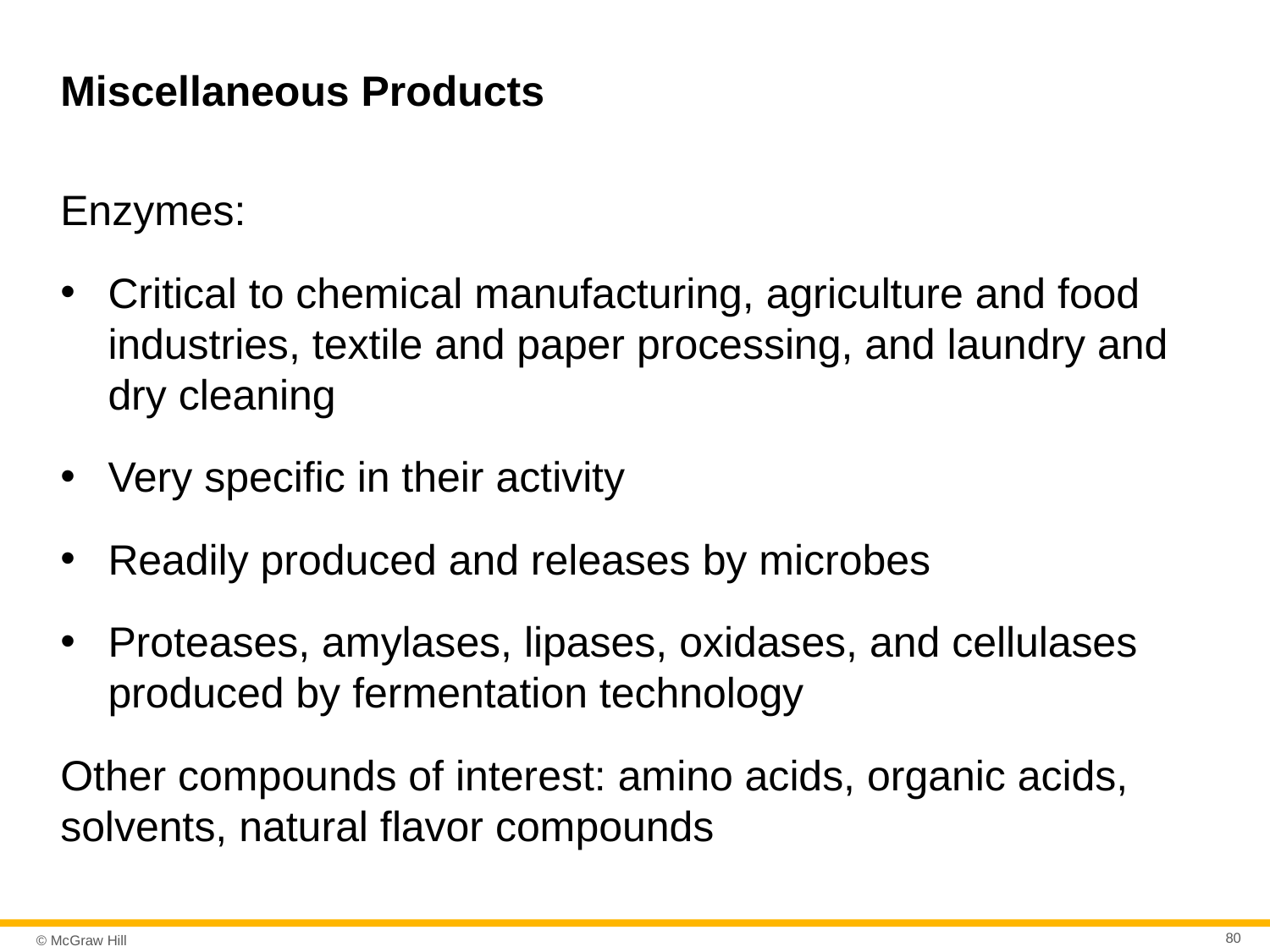

# Miscellaneous Products
Enzymes:
Critical to chemical manufacturing, agriculture and food industries, textile and paper processing, and laundry and dry cleaning
Very specific in their activity
Readily produced and releases by microbes
Proteases, amylases, lipases, oxidases, and cellulases produced by fermentation technology
Other compounds of interest: amino acids, organic acids, solvents, natural flavor compounds